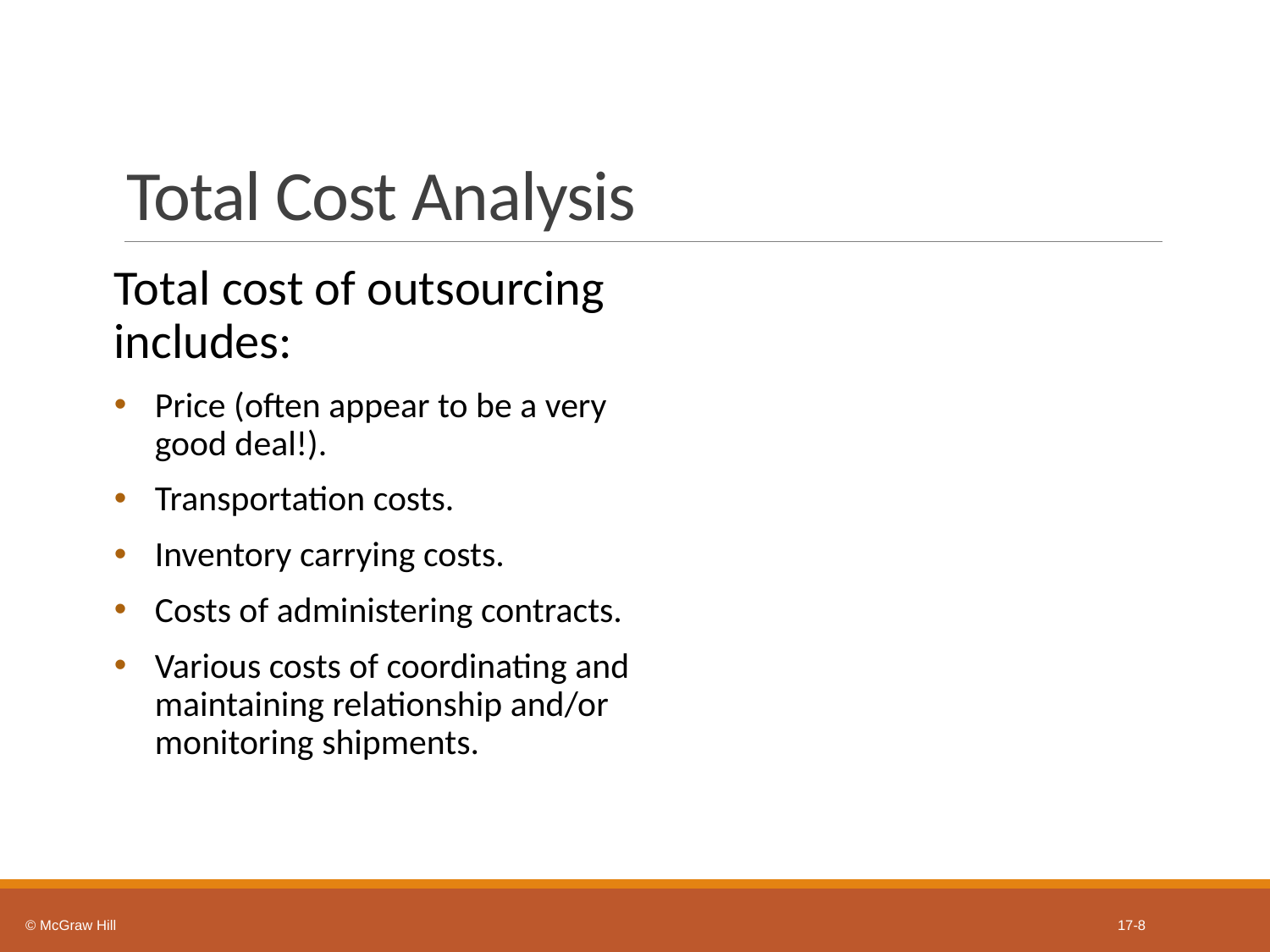

# Total Cost Analysis
Total cost of outsourcing includes:
Price (often appear to be a very good deal!).
Transportation costs.
Inventory carrying costs.
Costs of administering contracts.
Various costs of coordinating and maintaining relationship and/or monitoring shipments.